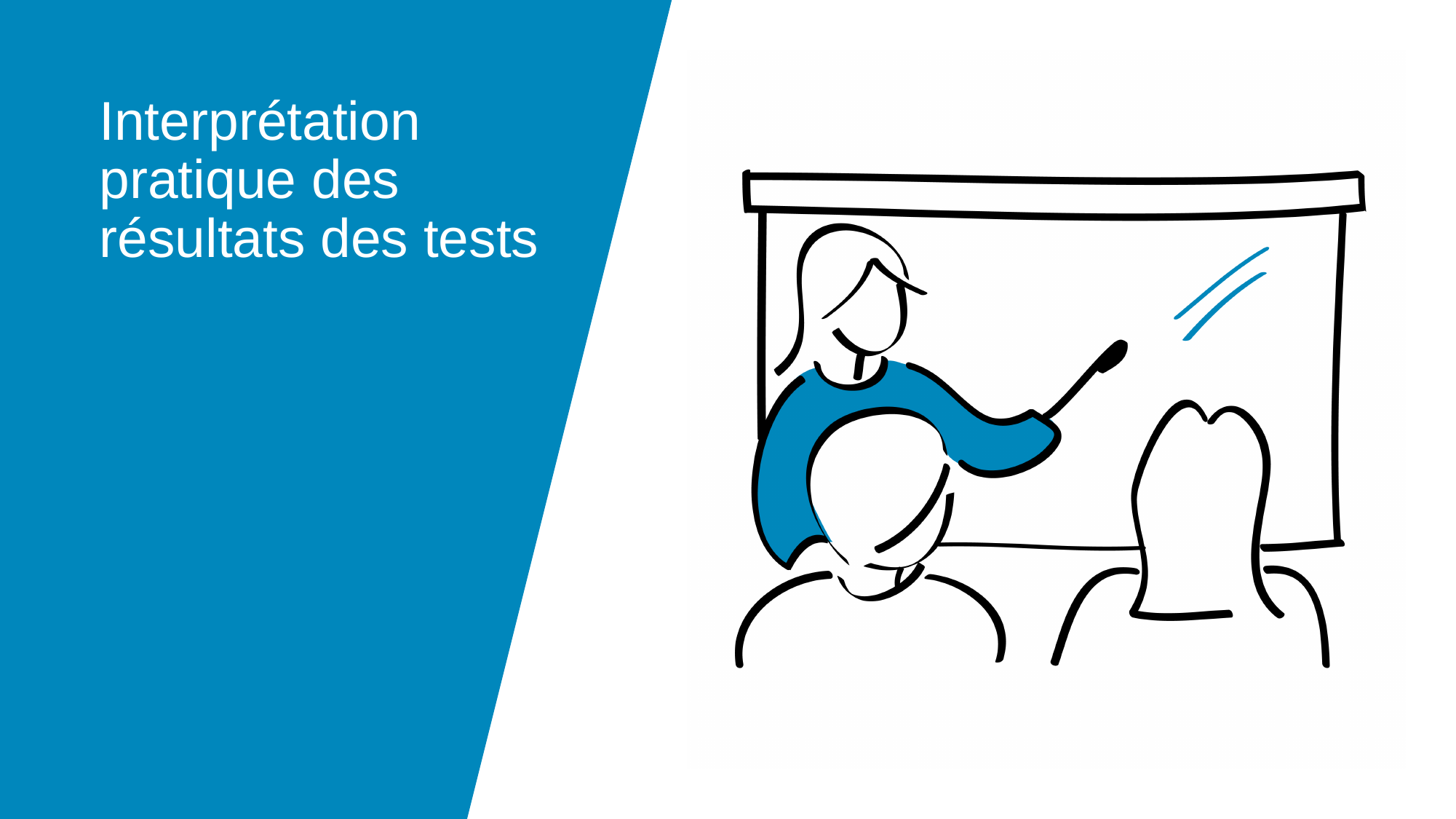

# Interprétation pratique des résultats des tests